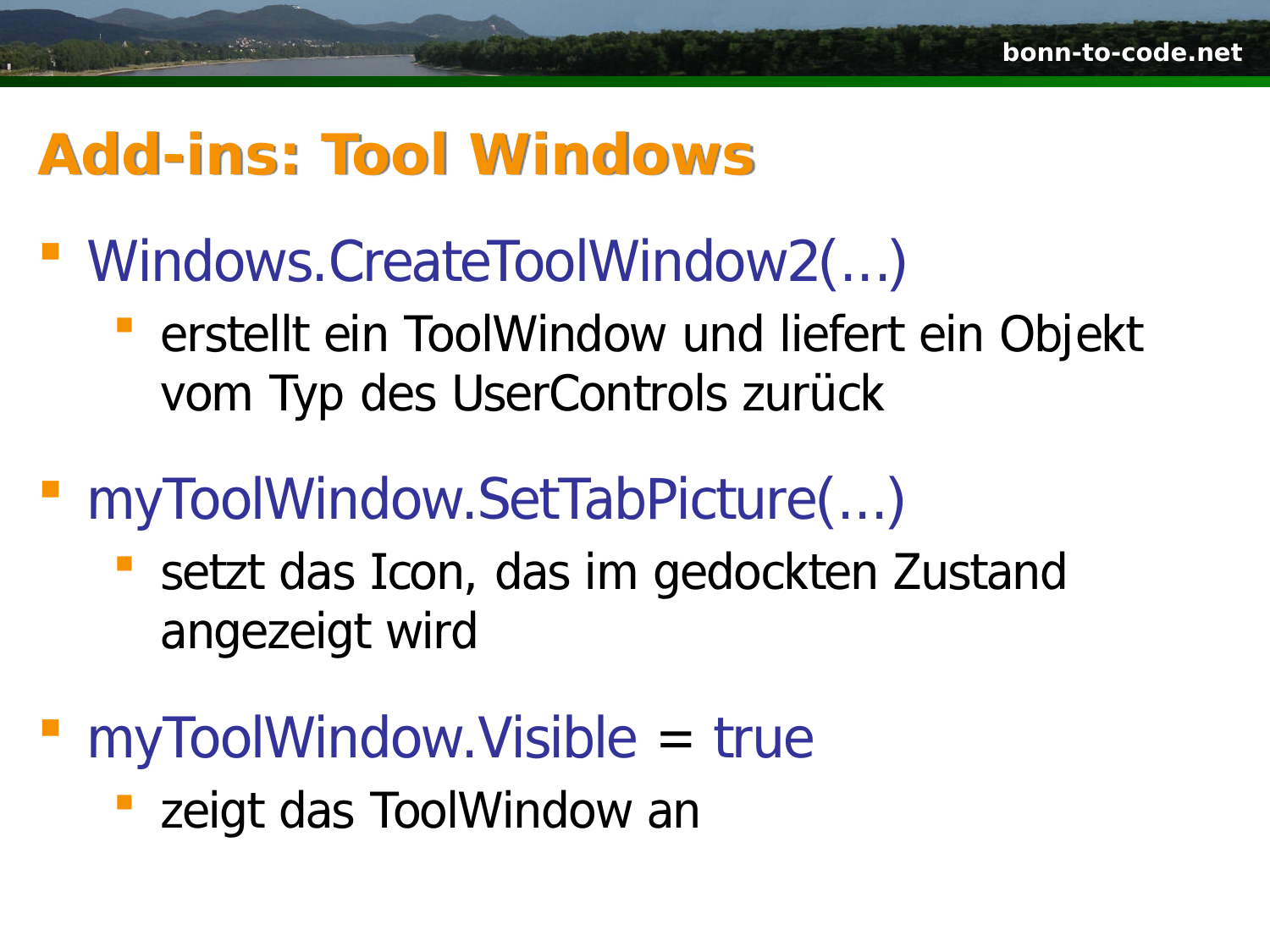

# Add-ins: Tool Windows
Windows.CreateToolWindow2(...)
erstellt ein ToolWindow und liefert ein Objekt vom Typ des UserControls zurück
myToolWindow.SetTabPicture(...)
setzt das Icon, das im gedockten Zustand angezeigt wird
myToolWindow.Visible = true
zeigt das ToolWindow an